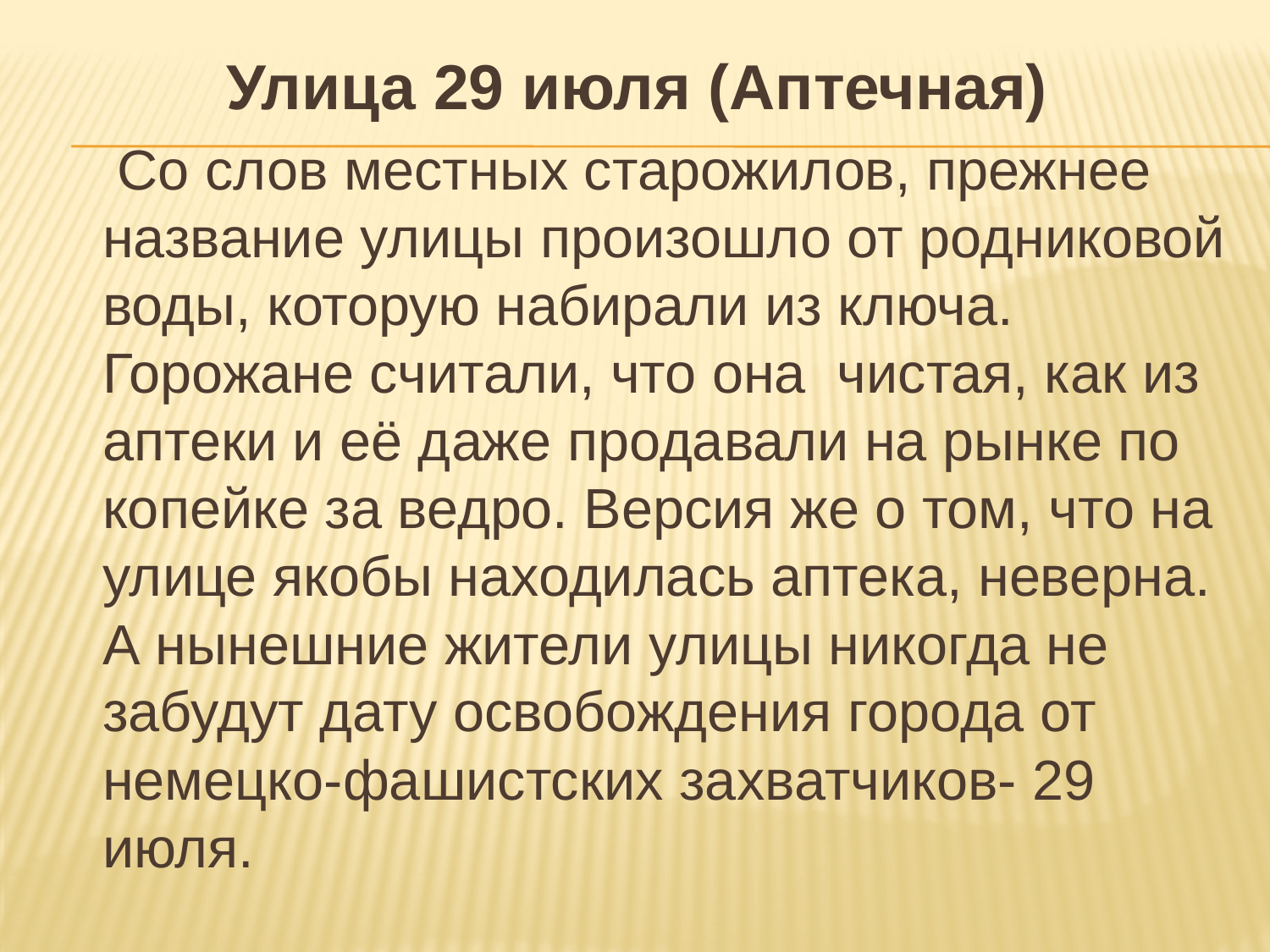

Улица 29 июля (Аптечная)
    Со слов местных старожилов, прежнее название улицы произошло от родниковой воды, которую набирали из ключа. Горожане считали, что она  чистая, как из аптеки и её даже продавали на рынке по копейке за ведро. Версия же о том, что на улице якобы находилась аптека, неверна. А нынешние жители улицы никогда не забудут дату освобождения города от немецко-фашистских захватчиков- 29 июля.